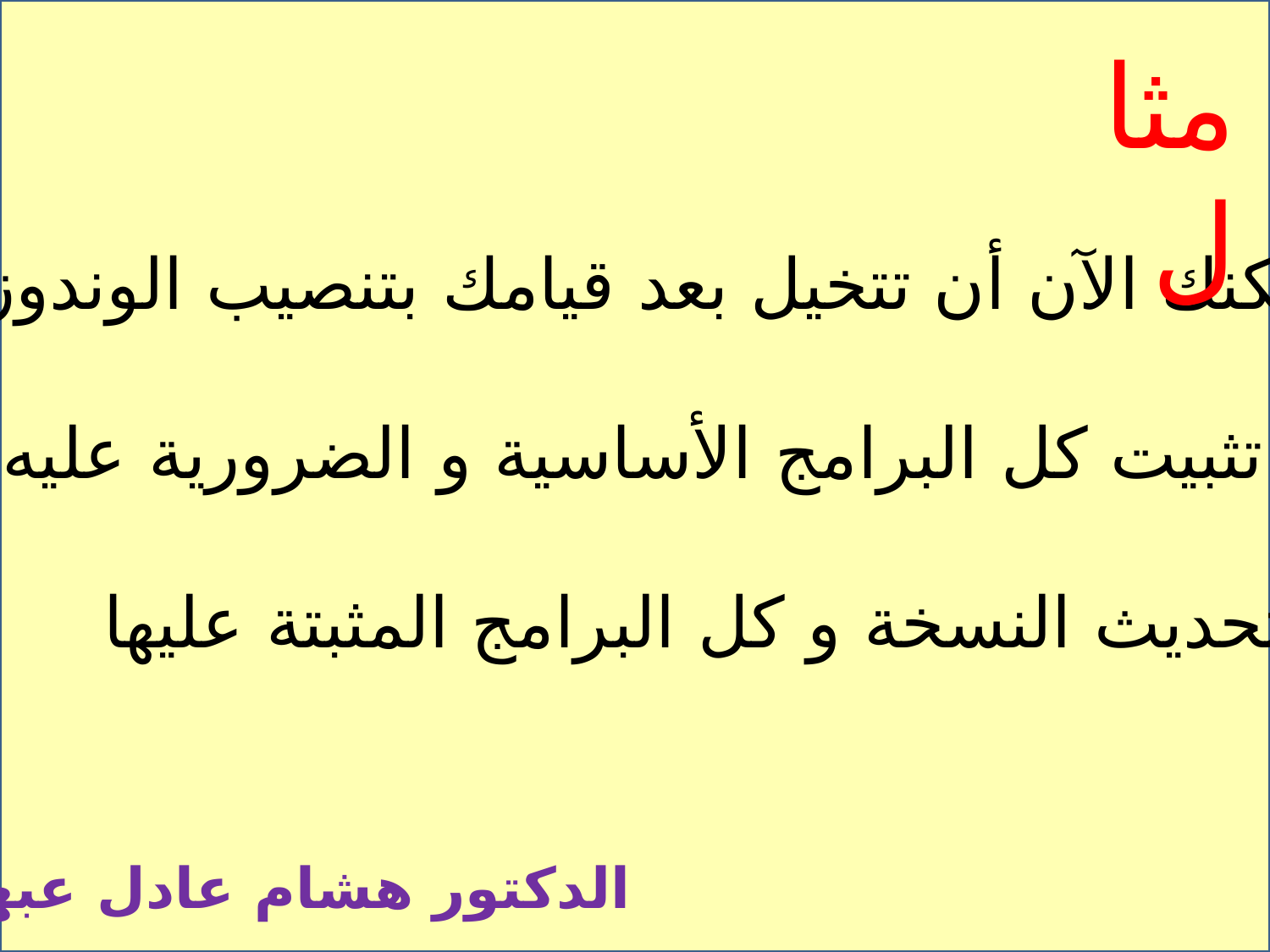

مثال
يمكنك الآن أن تتخيل بعد قيامك بتنصيب الوندوز

 و تثبيت كل البرامج الأساسية و الضرورية عليه

و تحديث النسخة و كل البرامج المثبتة عليها
الدكتور هشام عادل عبهري